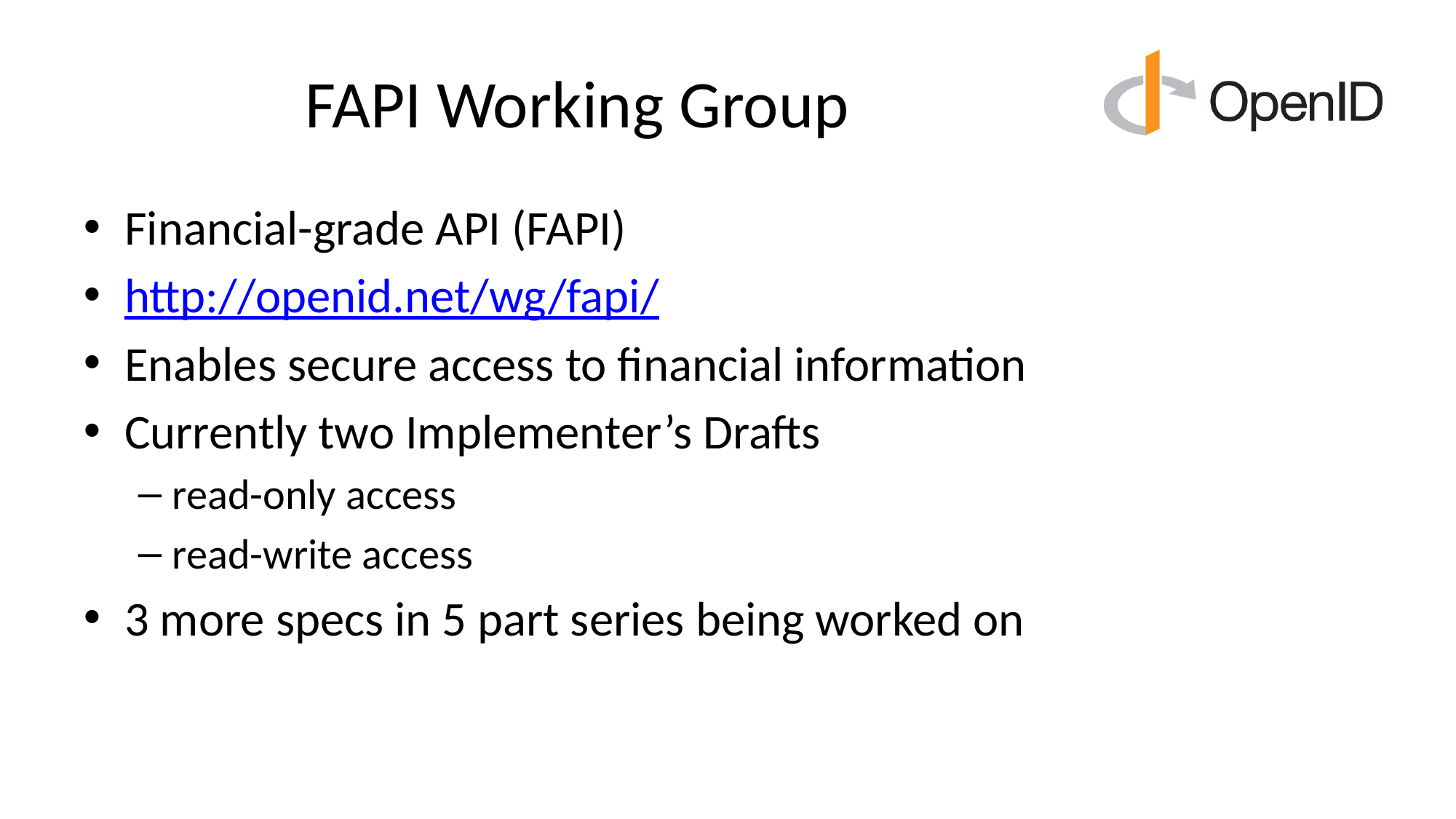

# FAPI Working Group
Financial-grade API (FAPI)
http://openid.net/wg/fapi/
Enables secure access to financial information
Currently two Implementer’s Drafts
read-only access
read-write access
3 more specs in 5 part series being worked on